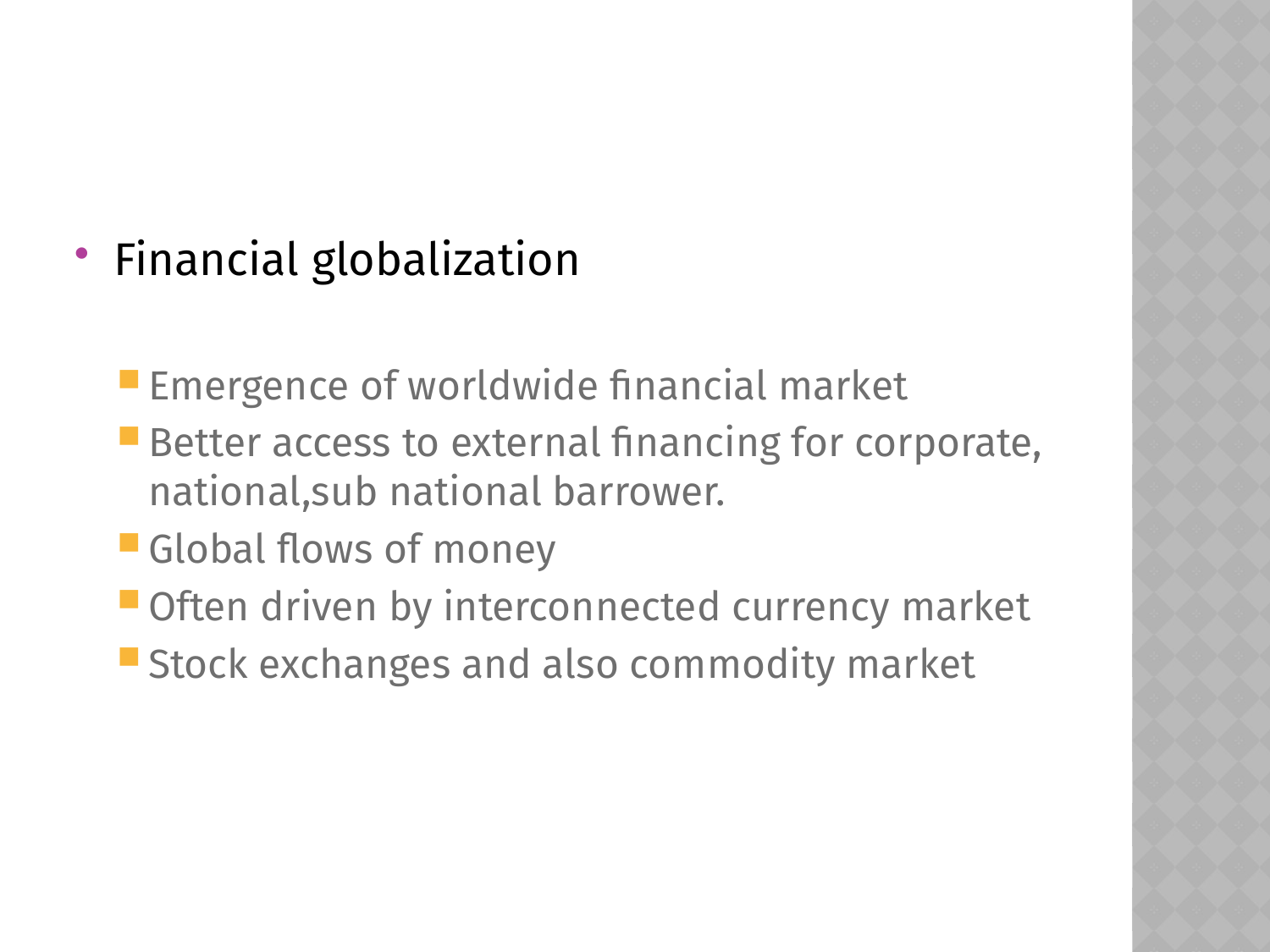

Financial globalization

Emergence of worldwide financial market
Better access to external financing for corporate,  national,sub national barrower.
Global flows of money
Often driven by interconnected currency market
Stock exchanges and also commodity market